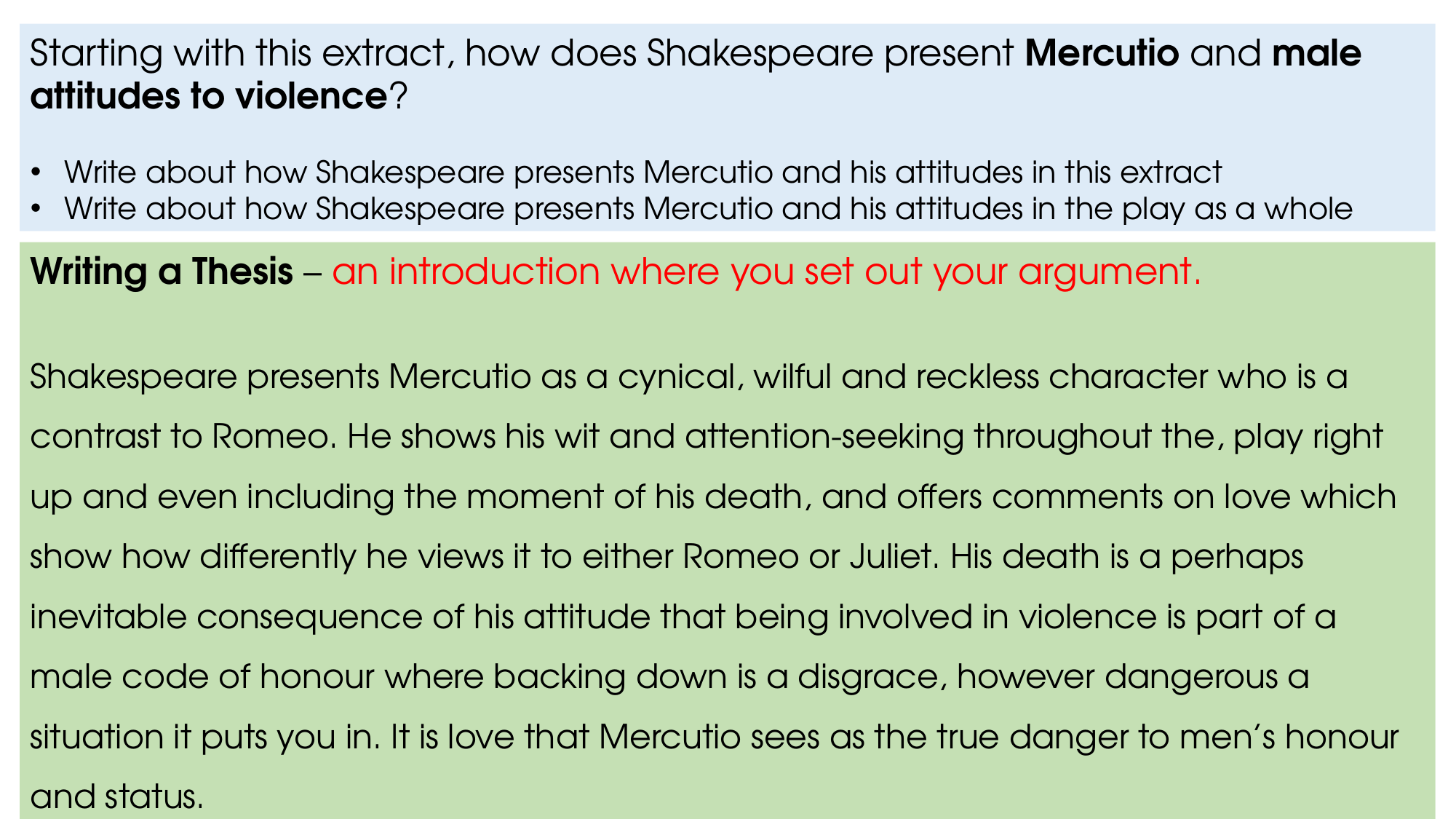

Starting with this extract, how does Shakespeare present Mercutio and male attitudes to violence?

Write about how Shakespeare presents Mercutio and his attitudes in this extract
Write about how Shakespeare presents Mercutio and his attitudes in the play as a whole
Writing a Thesis – an introduction where you set out your argument.

Shakespeare presents Mercutio as a cynical, wilful and reckless character who is a contrast to Romeo. He shows his wit and attention-seeking throughout the, play right up and even including the moment of his death, and offers comments on love which show how differently he views it to either Romeo or Juliet. His death is a perhaps inevitable consequence of his attitude that being involved in violence is part of a male code of honour where backing down is a disgrace, however dangerous a situation it puts you in. It is love that Mercutio sees as the true danger to men’s honour and status.